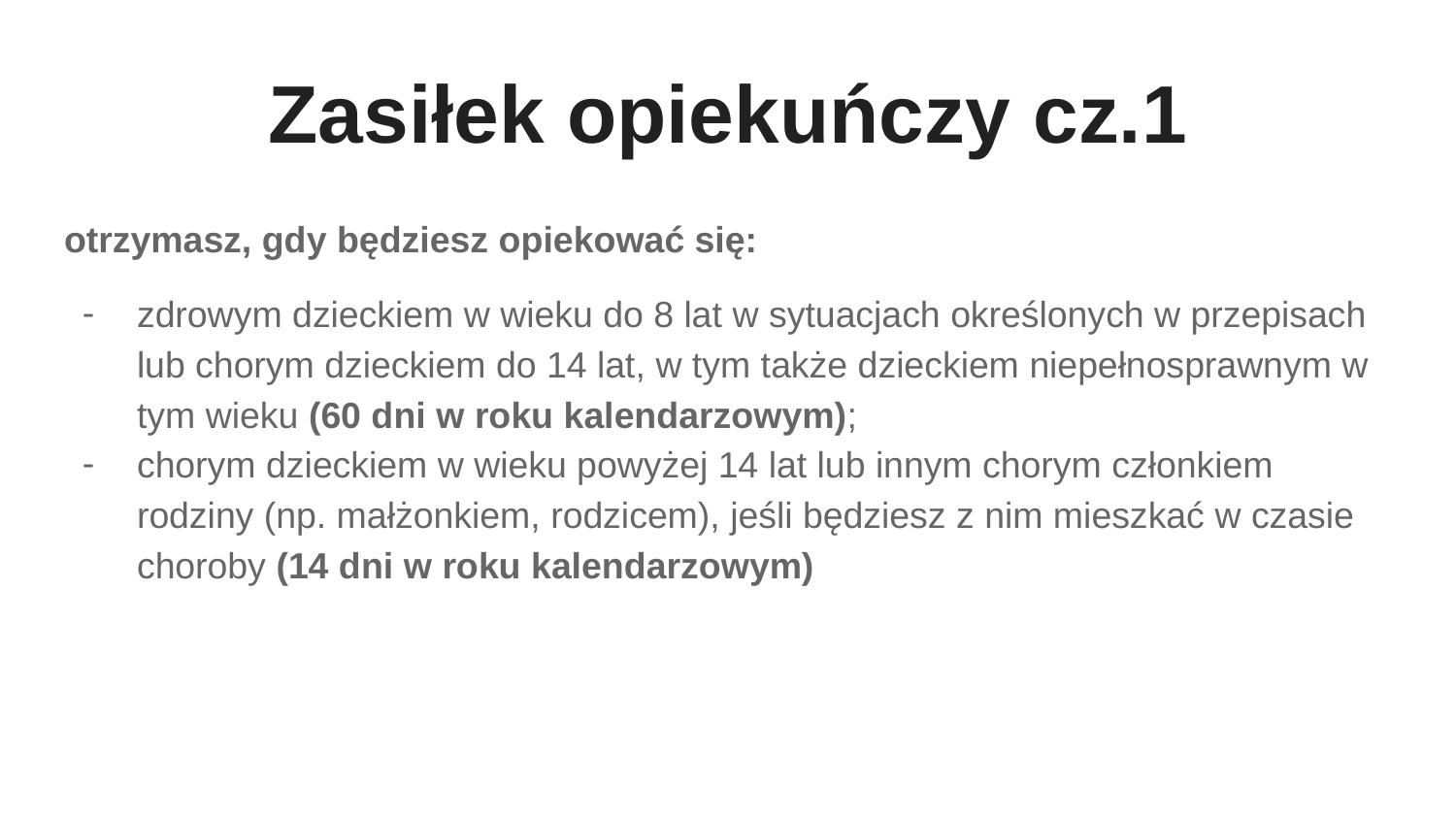

# Zasiłek opiekuńczy cz.1
otrzymasz, gdy będziesz opiekować się:
zdrowym dzieckiem w wieku do 8 lat w sytuacjach określonych w przepisach lub chorym dzieckiem do 14 lat, w tym także dzieckiem niepełnosprawnym w tym wieku (60 dni w roku kalendarzowym);
chorym dzieckiem w wieku powyżej 14 lat lub innym chorym członkiem rodziny (np. małżonkiem, rodzicem), jeśli będziesz z nim mieszkać w czasie choroby (14 dni w roku kalendarzowym)